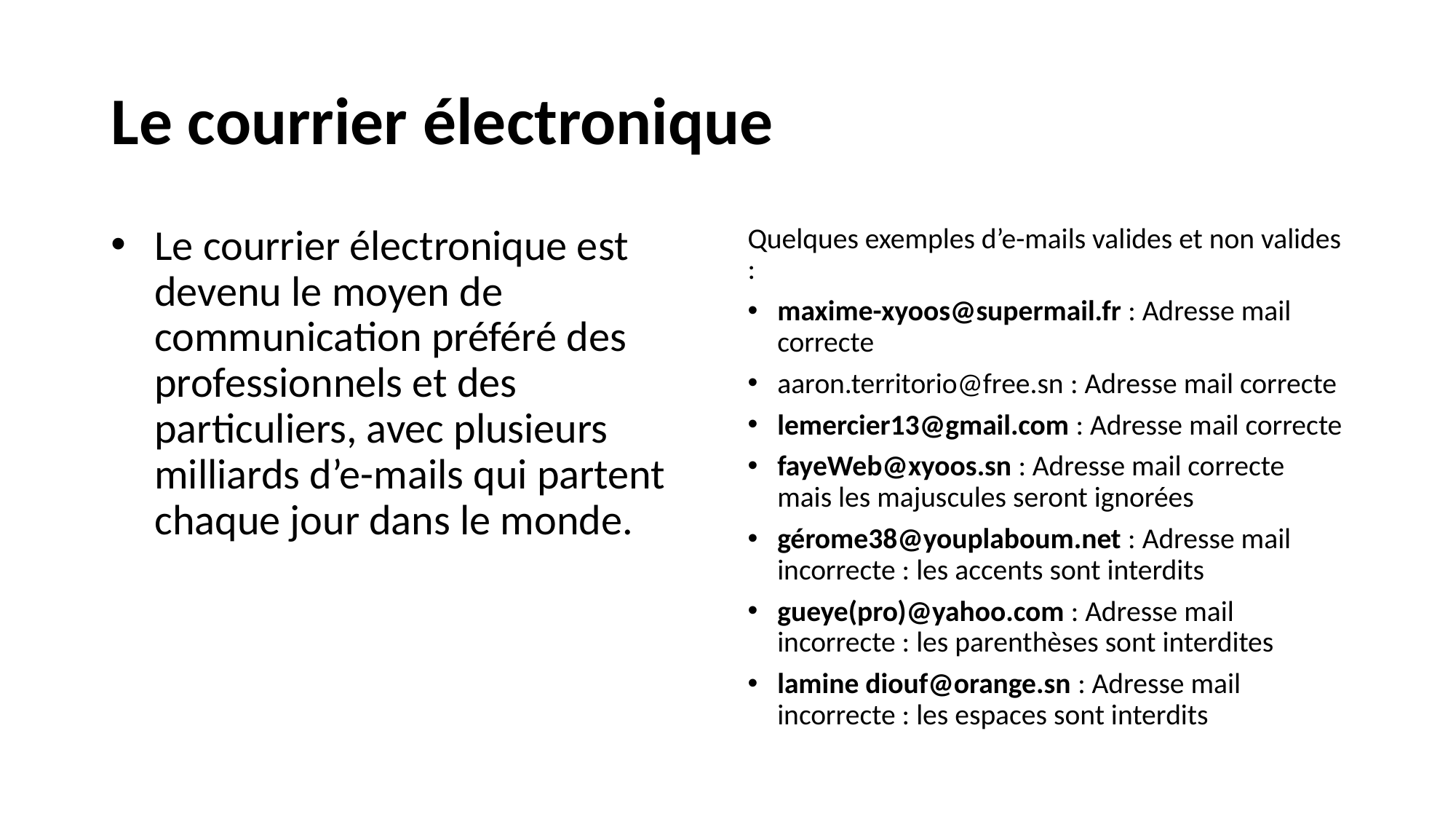

# Le courrier électronique
Le courrier électronique est devenu le moyen de communication préféré des professionnels et des particuliers, avec plusieurs milliards d’e-mails qui partent chaque jour dans le monde.
Quelques exemples d’e-mails valides et non valides :
maxime-xyoos@supermail.fr : Adresse mail correcte
aaron.territorio@free.sn : Adresse mail correcte
lemercier13@gmail.com : Adresse mail correcte
fayeWeb@xyoos.sn : Adresse mail correcte mais les majuscules seront ignorées
gérome38@youplaboum.net : Adresse mail incorrecte : les accents sont interdits
gueye(pro)@yahoo.com : Adresse mail incorrecte : les parenthèses sont interdites
lamine diouf@orange.sn : Adresse mail incorrecte : les espaces sont interdits